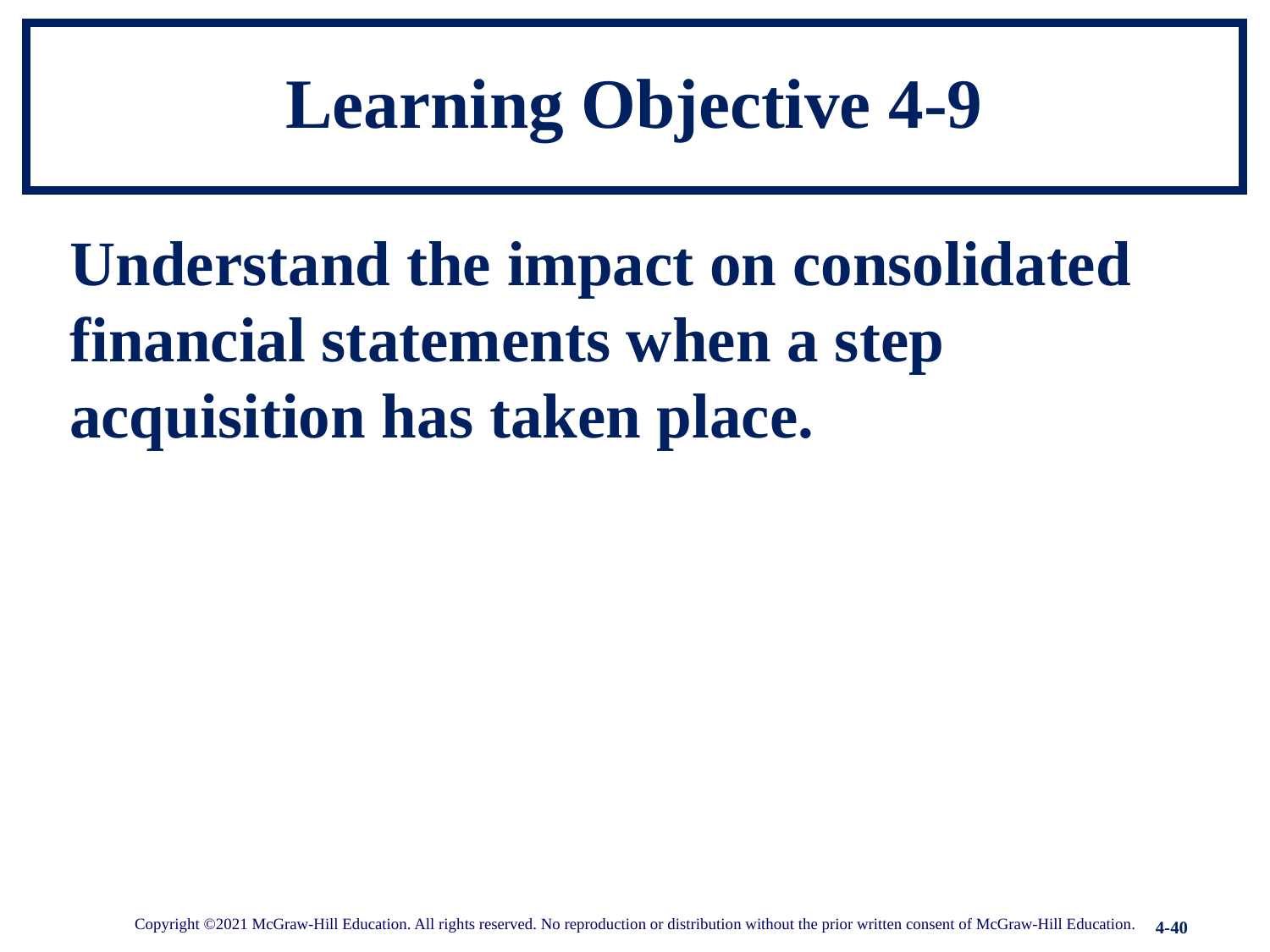

# Learning Objective 4-9
Understand the impact on consolidated financial statements when a step acquisition has taken place.
Copyright ©2021 McGraw-Hill Education. All rights reserved. No reproduction or distribution without the prior written consent of McGraw-Hill Education.
4-40